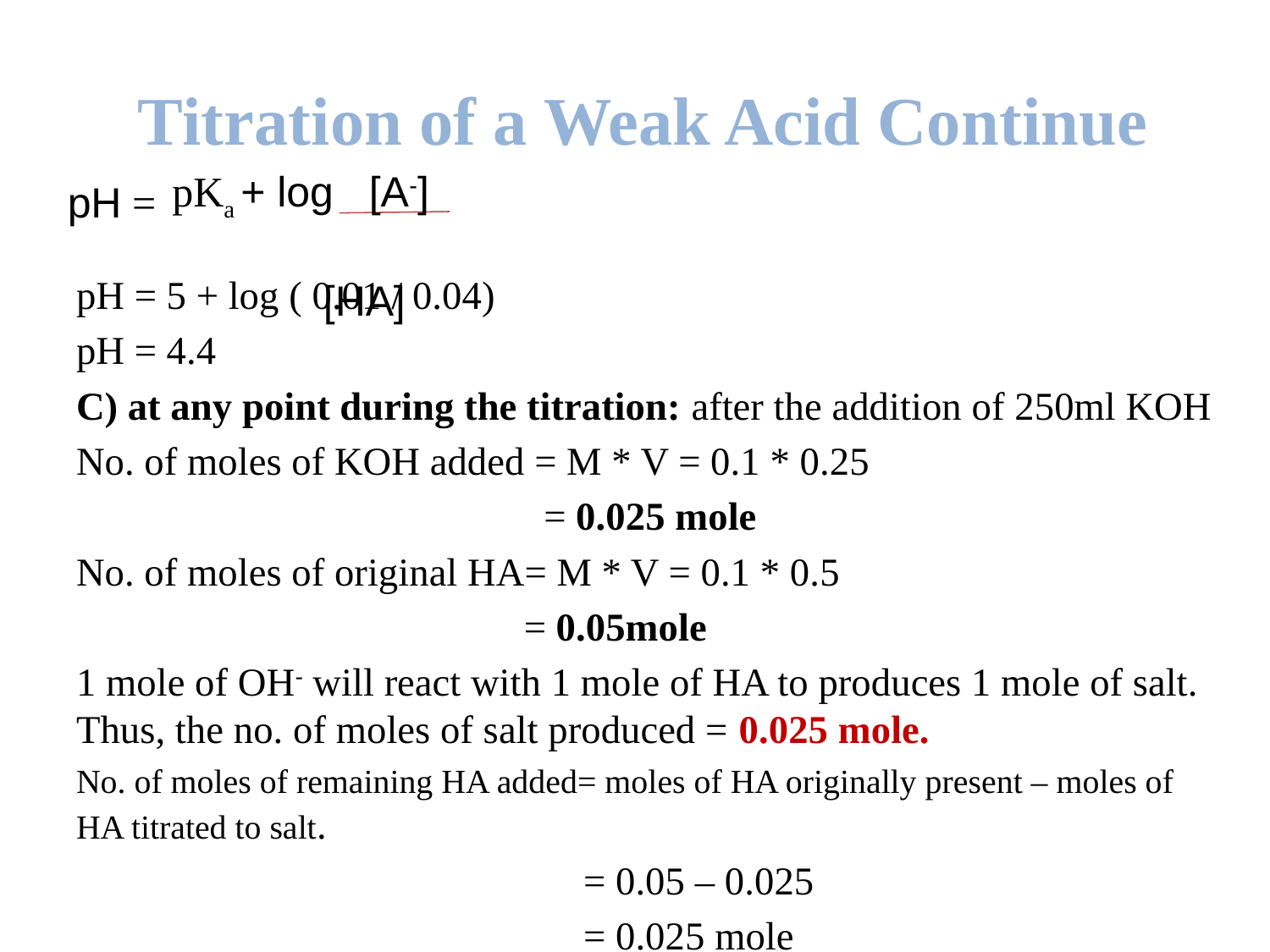

# Titration of a Weak Acid Continue
pKa + log   [A-]
       [HA]
pH =

pH = 5 + log ( 0.01 / 0.04)
pH = 4.4
C) at any point during the titration: after the addition of 250ml KOH
No. of moles of KOH added = M * V = 0.1 * 0.25
                                               = 0.025 mole
No. of moles of original HA= M * V = 0.1 * 0.5
                                             = 0.05mole
1 mole of OH- will react with 1 mole of HA to produces 1 mole of salt. Thus, the no. of moles of salt produced = 0.025 mole.
No. of moles of remaining HA added= moles of HA originally present – moles of HA titrated to salt.
                                                   = 0.05 – 0.025
                                                   = 0.025 mole